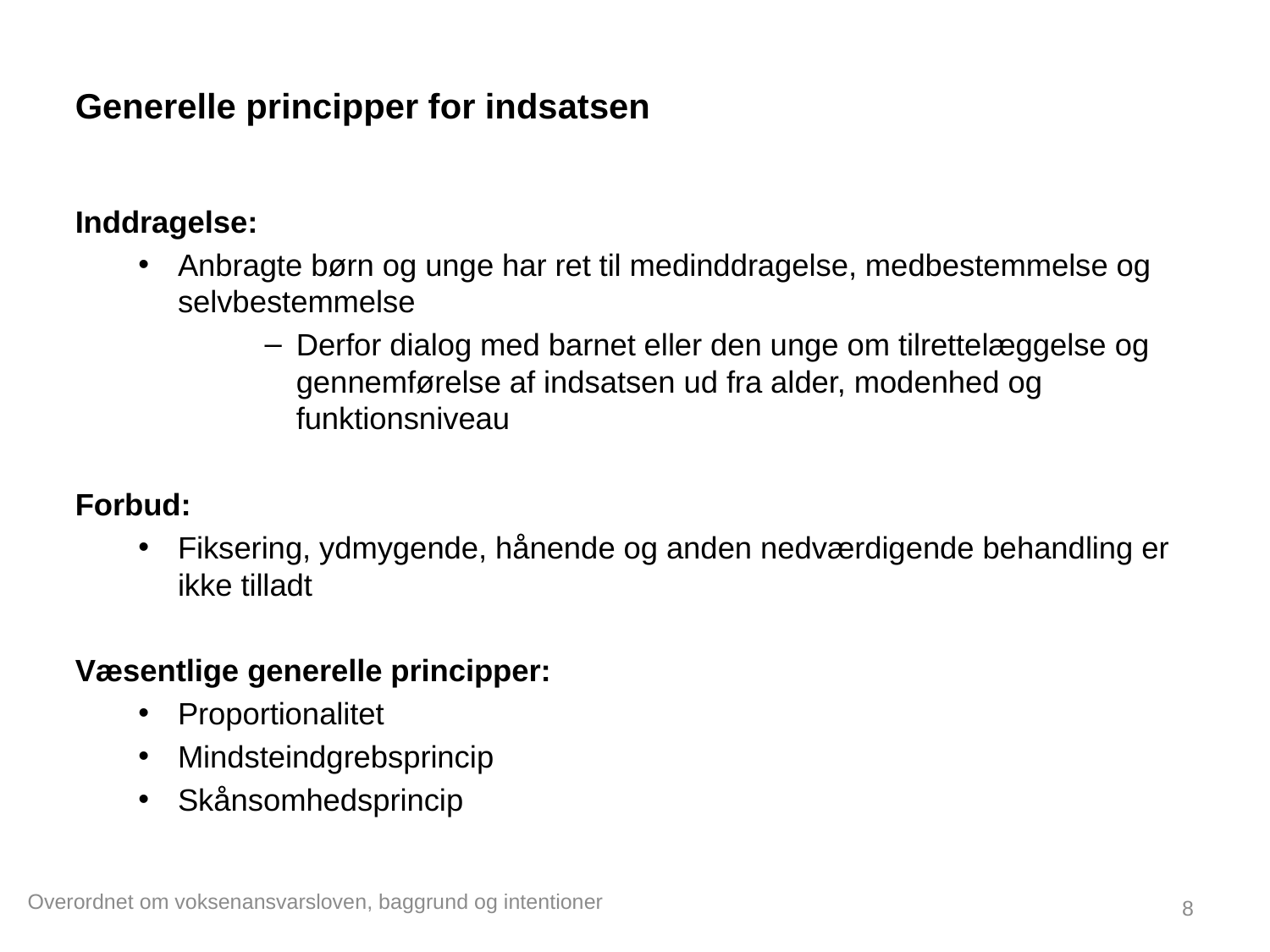

# Generelle principper for indsatsen
Inddragelse:
Anbragte børn og unge har ret til medinddragelse, medbestemmelse og selvbestemmelse
Derfor dialog med barnet eller den unge om tilrettelæggelse og gennemførelse af indsatsen ud fra alder, modenhed og funktionsniveau

Forbud:
Fiksering, ydmygende, hånende og anden nedværdigende behandling er ikke tilladt

Væsentlige generelle principper:
Proportionalitet
Mindsteindgrebsprincip
Skånsomhedsprincip

Overordnet om voksenansvarsloven, baggrund og intentioner
8